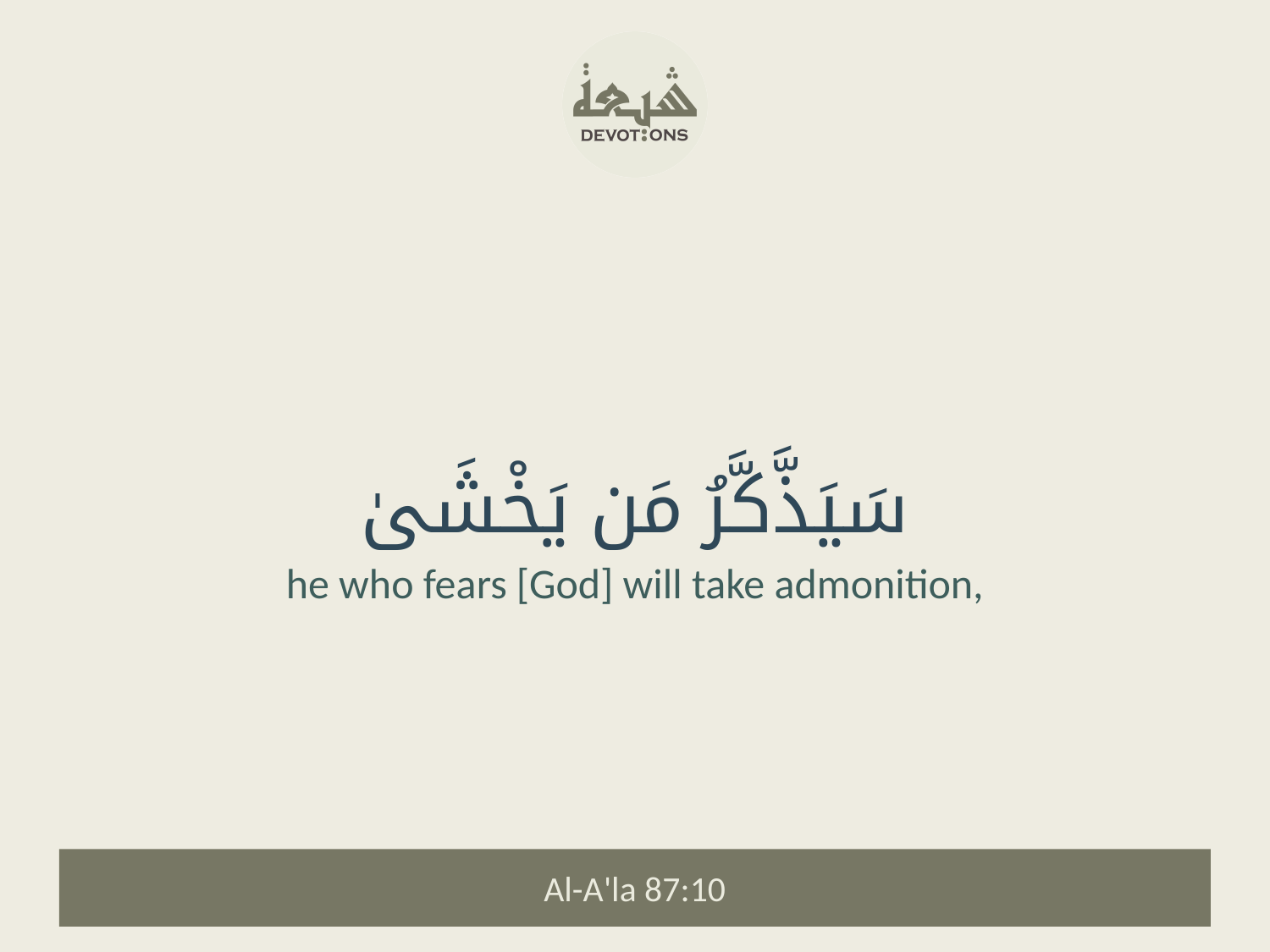

سَيَذَّكَّرُ مَن يَخْشَىٰ
he who fears [God] will take admonition,
Al-A'la 87:10